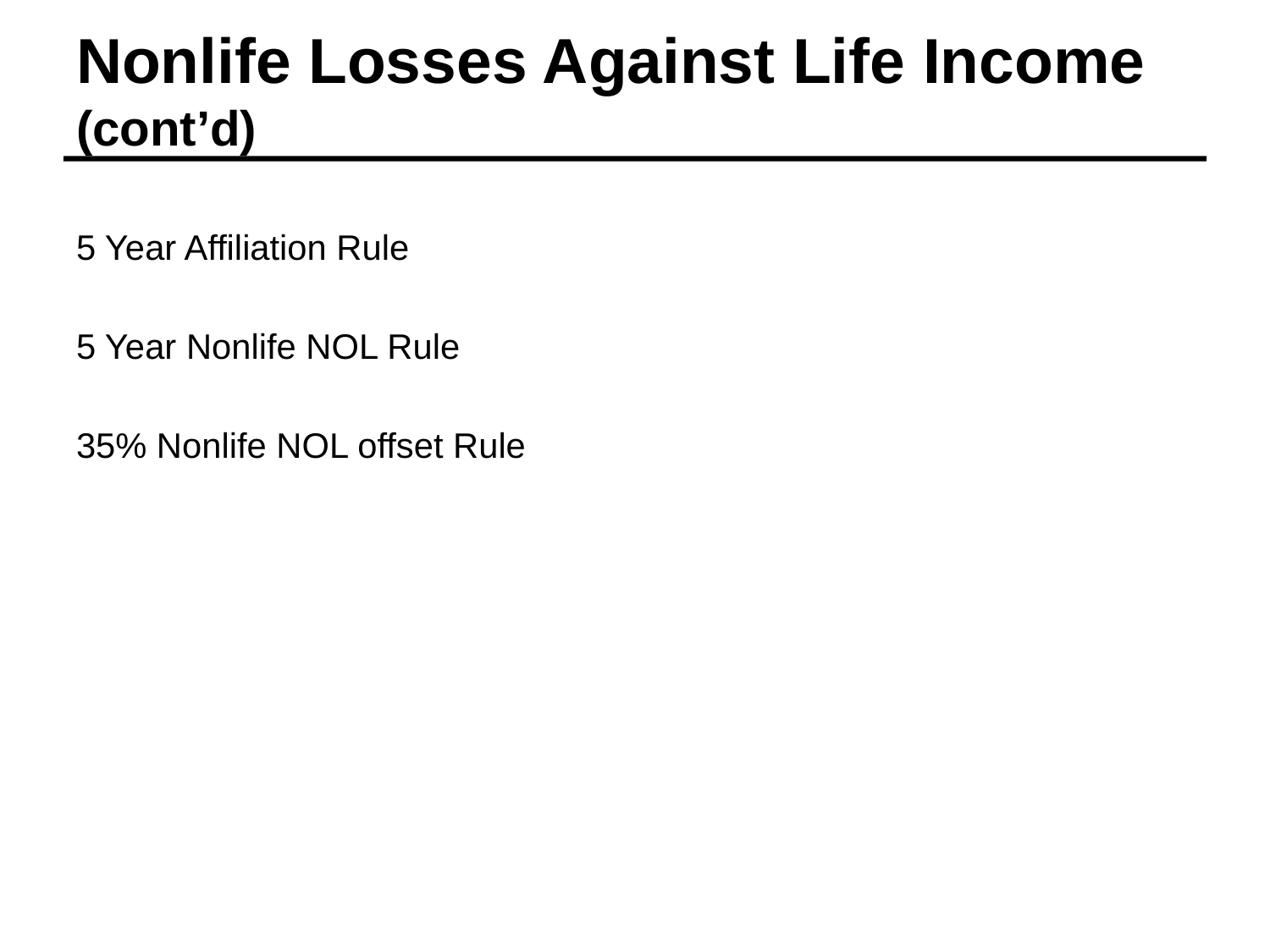

# Nonlife Losses Against Life Income (cont’d)

5 Year Affiliation Rule

5 Year Nonlife NOL Rule

35% Nonlife NOL offset Rule